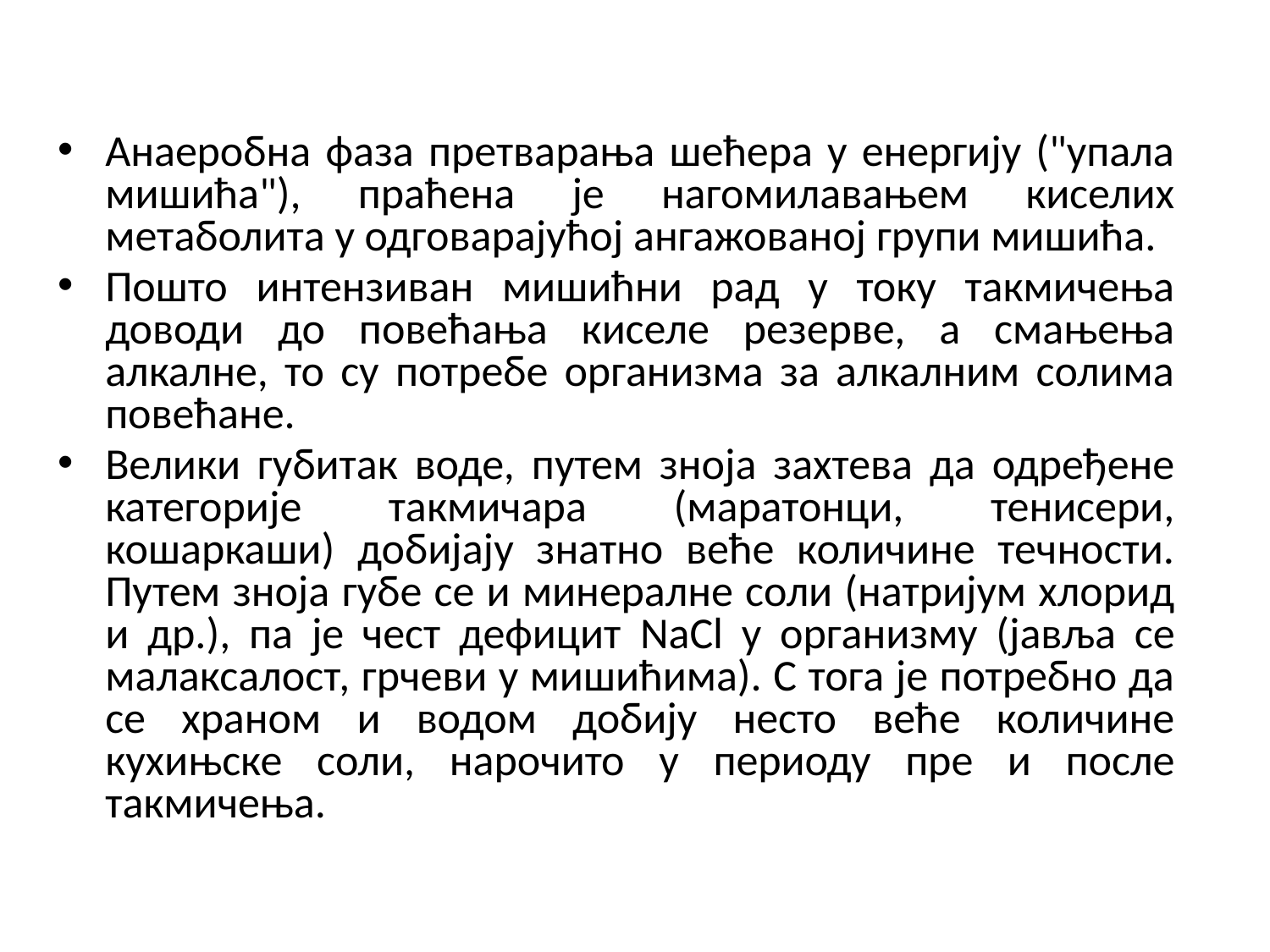

Анаеробна фаза претварања шећера у енергију ("упала мишића"), праћена је нагомилавањем киселих метаболита у одговарајућој ангажованој групи мишића.
Пошто интензиван мишићни рад у току такмичења доводи до повећања киселе резерве, а смањења алкалне, то су потребе организма за алкалним солима повећане.
Велики губитак воде, путем зноја захтева да одређене категорије такмичара (маратонци, тенисери, кошаркаши) добијају знатно веће количине течности. Путем зноја губе се и минералне соли (натријум хлорид и др.), па је чест дефицит NaCl у организму (јавља се малаксалост, грчеви у мишићима). С тога је потребно да се храном и водом добију несто веће количине кухињске соли, нарочито у периоду пре и после такмичења.